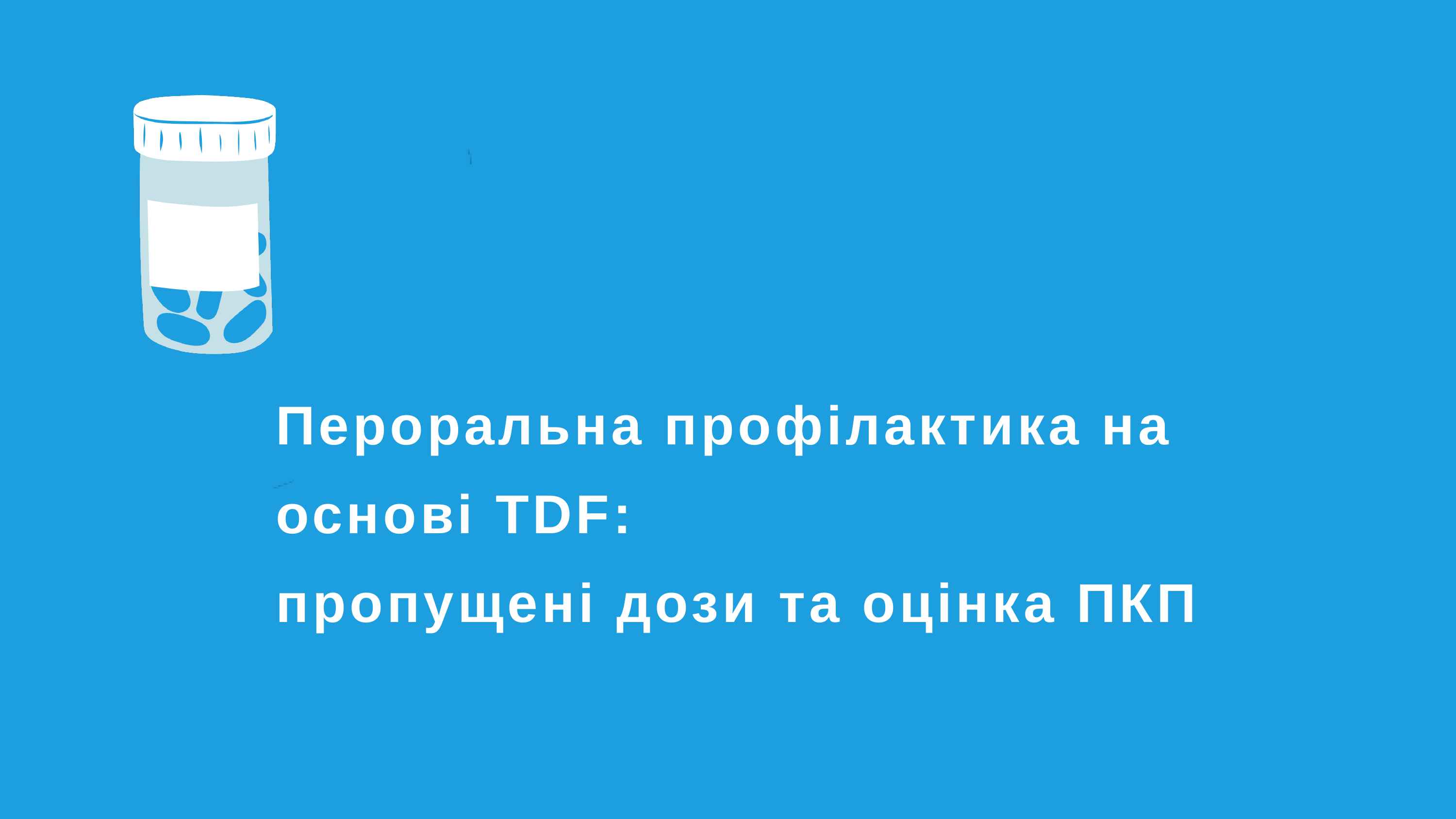

Пероральна профілактика на основі TDF:
пропущені дози та оцінка ПКП